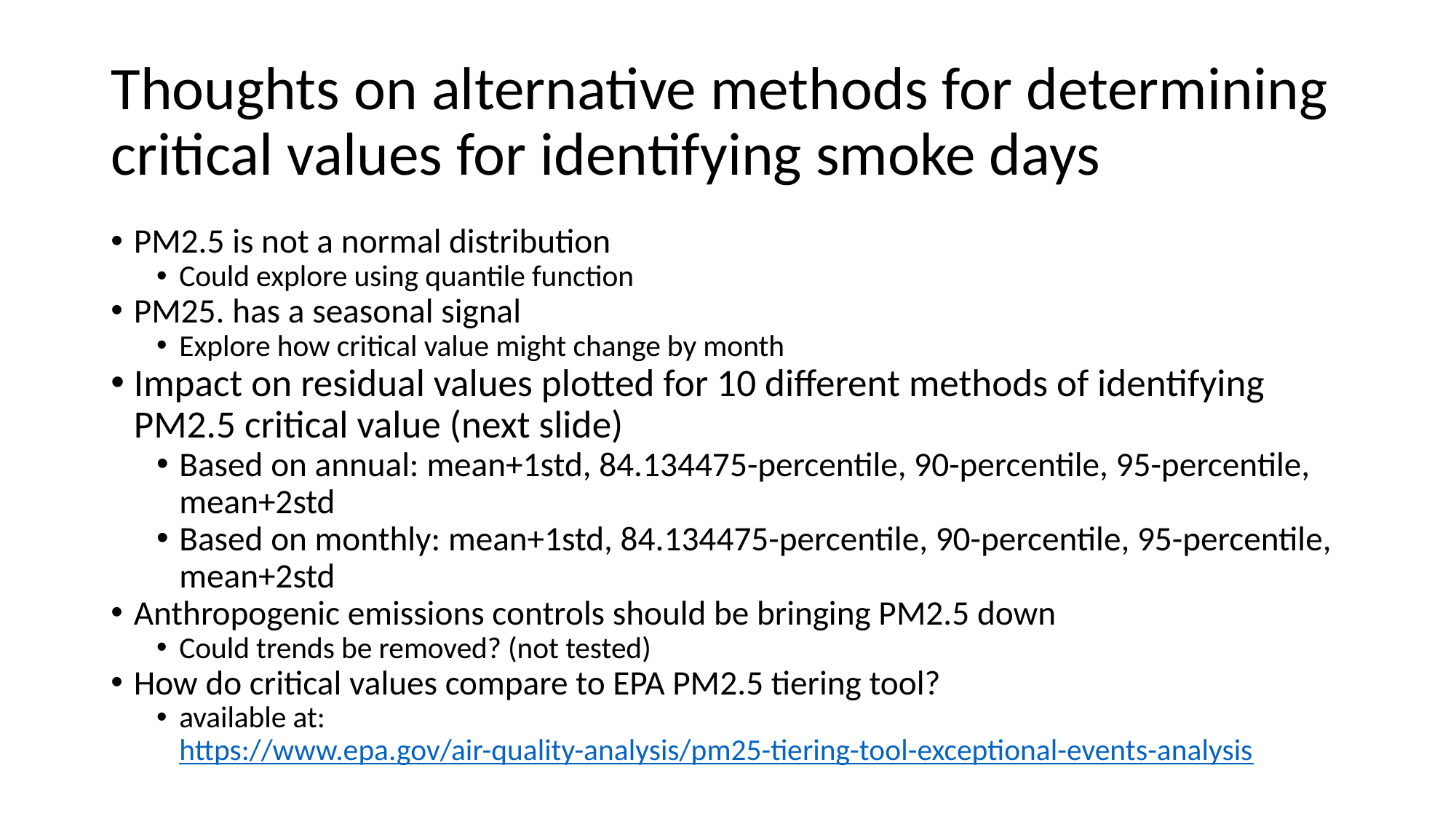

# Thoughts on alternative methods for determining critical values for identifying smoke days
PM2.5 is not a normal distribution
Could explore using quantile function
PM25. has a seasonal signal
Explore how critical value might change by month
Impact on residual values plotted for 10 different methods of identifying PM2.5 critical value (next slide)
Based on annual: mean+1std, 84.134475-percentile, 90-percentile, 95-percentile, mean+2std
Based on monthly: mean+1std, 84.134475-percentile, 90-percentile, 95-percentile, mean+2std
Anthropogenic emissions controls should be bringing PM2.5 down
Could trends be removed? (not tested)
How do critical values compare to EPA PM2.5 tiering tool?
available at: https://www.epa.gov/air-quality-analysis/pm25-tiering-tool-exceptional-events-analysis